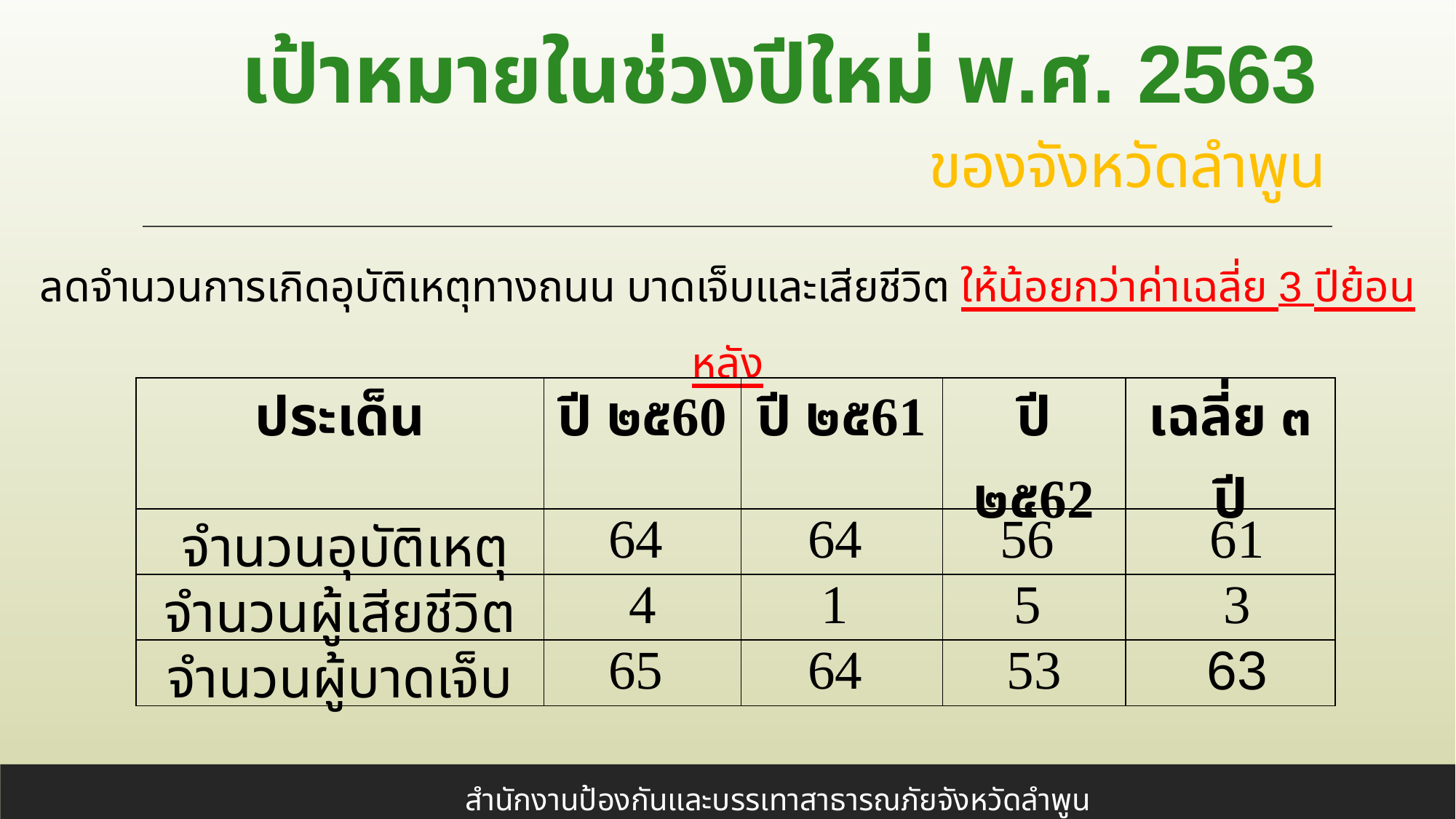

เป้าหมายในช่วงปีใหม่ พ.ศ. 2563
ของจังหวัดลำพูน
ลดจำนวนการเกิดอุบัติเหตุทางถนน บาดเจ็บและเสียชีวิต ให้น้อยกว่าค่าเฉลี่ย 3 ปีย้อนหลัง
| ประเด็น | ปี ๒๕60 | ปี ๒๕61 | ปี ๒๕62 | เฉลี่ย ๓ ปี |
| --- | --- | --- | --- | --- |
| จำนวนอุบัติเหตุ | 64 | 64 | 56 | 61 |
| จำนวนผู้เสียชีวิต | 4 | 1 | 5 | 3 |
| จำนวนผู้บาดเจ็บ | 65 | 64 | 53 | 63 |
สำนักงานป้องกันและบรรเทาสาธารณภัยจังหวัดลำพูน